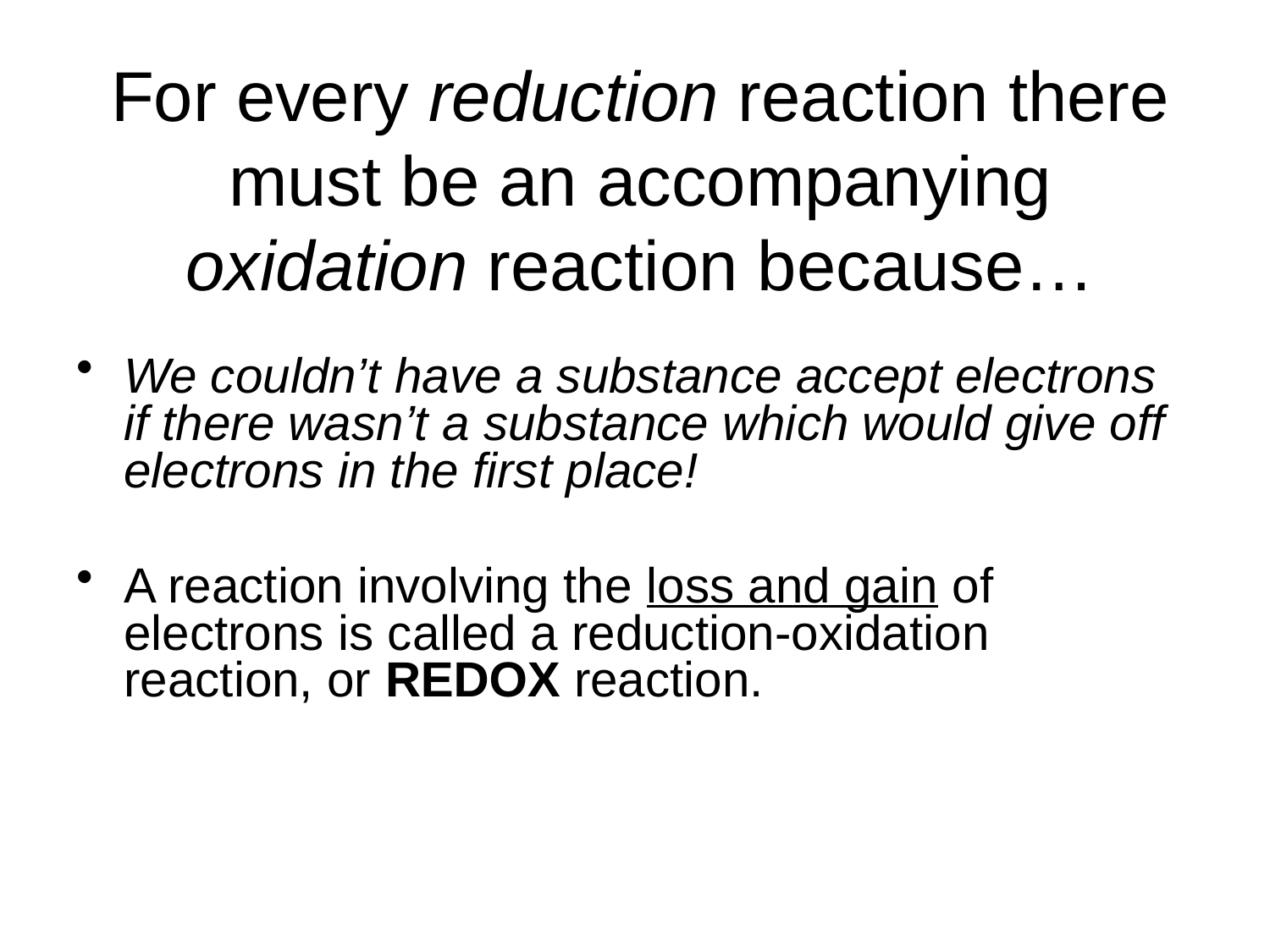

# For every reduction reaction there must be an accompanying oxidation reaction because…
We couldn’t have a substance accept electrons if there wasn’t a substance which would give off electrons in the first place!

A reaction involving the loss and gain of electrons is called a reduction-oxidation reaction, or REDOX reaction.